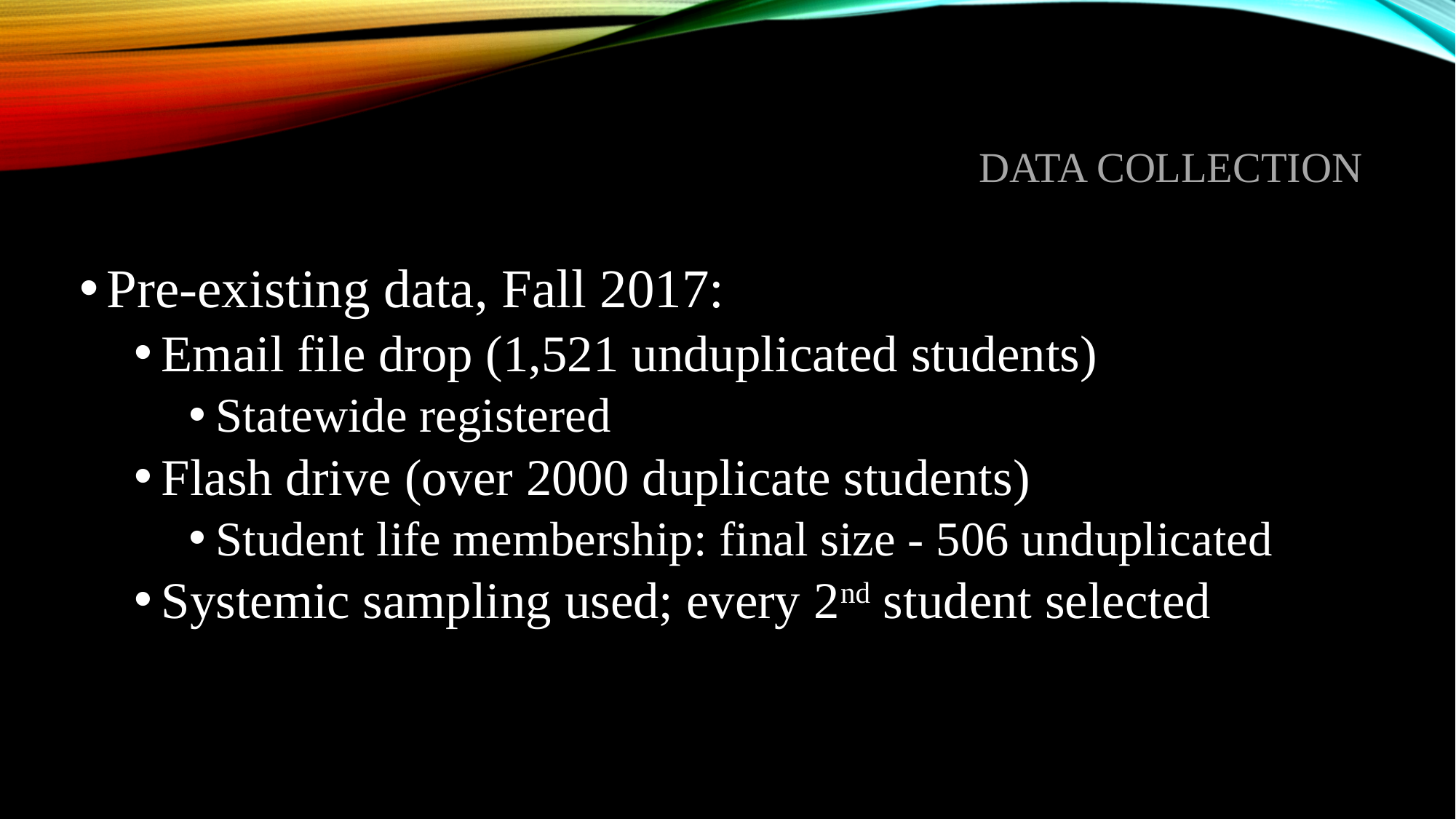

# Data collection

Pre-existing data, Fall 2017:
Email file drop (1,521 unduplicated students)
Statewide registered
Flash drive (over 2000 duplicate students)
Student life membership: final size - 506 unduplicated
Systemic sampling used; every 2nd student selected